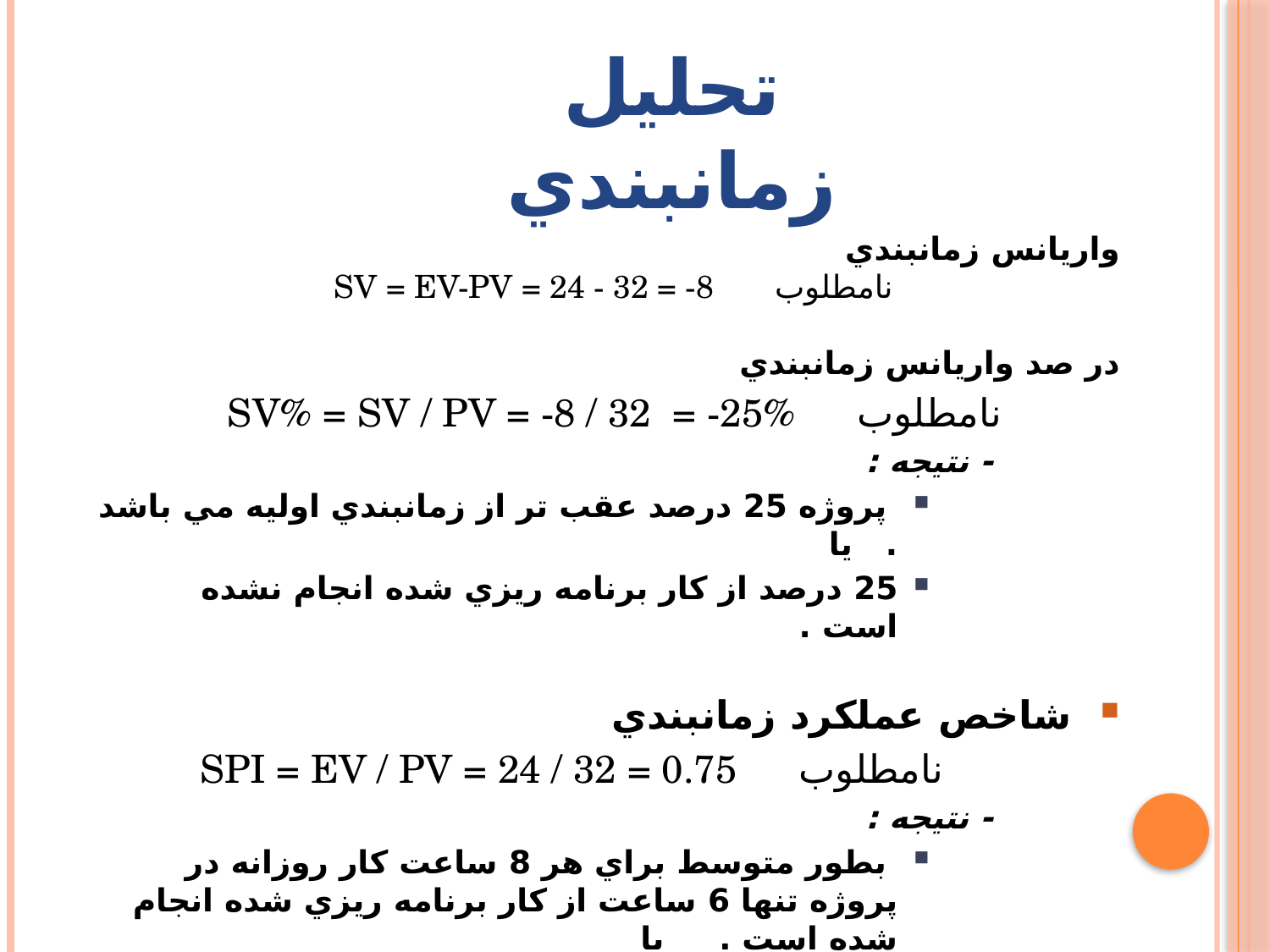

تحليل زمانبندي
واريانس زمانبندي
نامطلوب      SV = EV-PV = 24 - 32 = -8

در صد واريانس زمانبندي
نامطلوب     SV% = SV / PV = -8 / 32  = -25%
- نتيجه :
 پروژه 25 درصد عقب تر از زمانبندي اوليه مي باشد .   يا
25 درصد از كار برنامه ريزي شده انجام نشده است .

شاخص عملكرد زمانبندي
        نامطلوب     SPI = EV / PV = 24 / 32 = 0.75
- نتيجه :
 بطور متوسط براي هر 8 ساعت كار روزانه در پروژه تنها 6 ساعت از كار برنامه ريزي شده انجام شده است .     يا
كار با 75 درصد كارائي انجام شده است